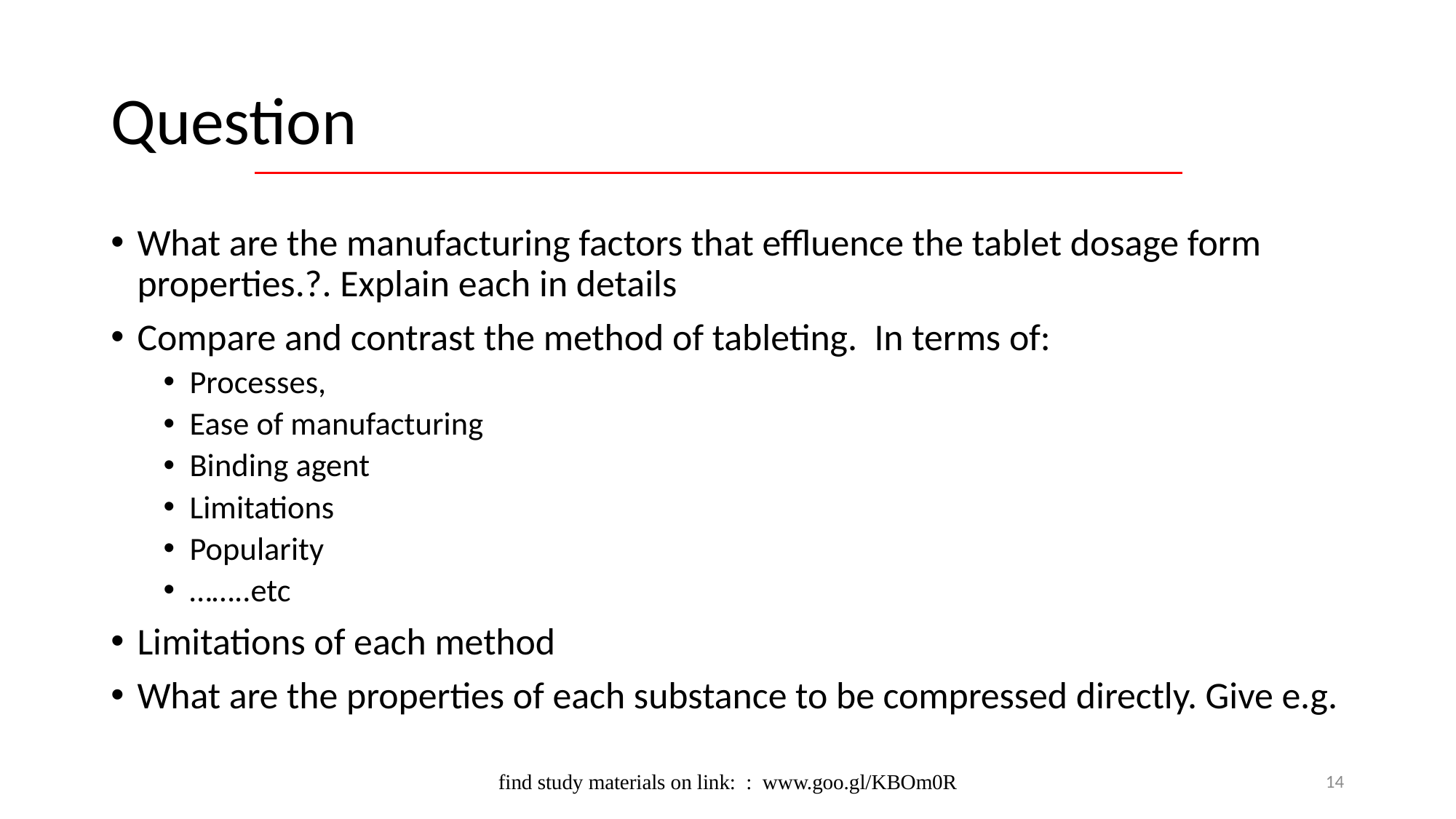

# Question
What are the manufacturing factors that effluence the tablet dosage form properties.?. Explain each in details
Compare and contrast the method of tableting.  In terms of:
Processes,
Ease of manufacturing
Binding agent
Limitations
Popularity
……..etc
Limitations of each method
What are the properties of each substance to be compressed directly. Give e.g.
find study materials on link:  :  www.goo.gl/KBOm0R
14